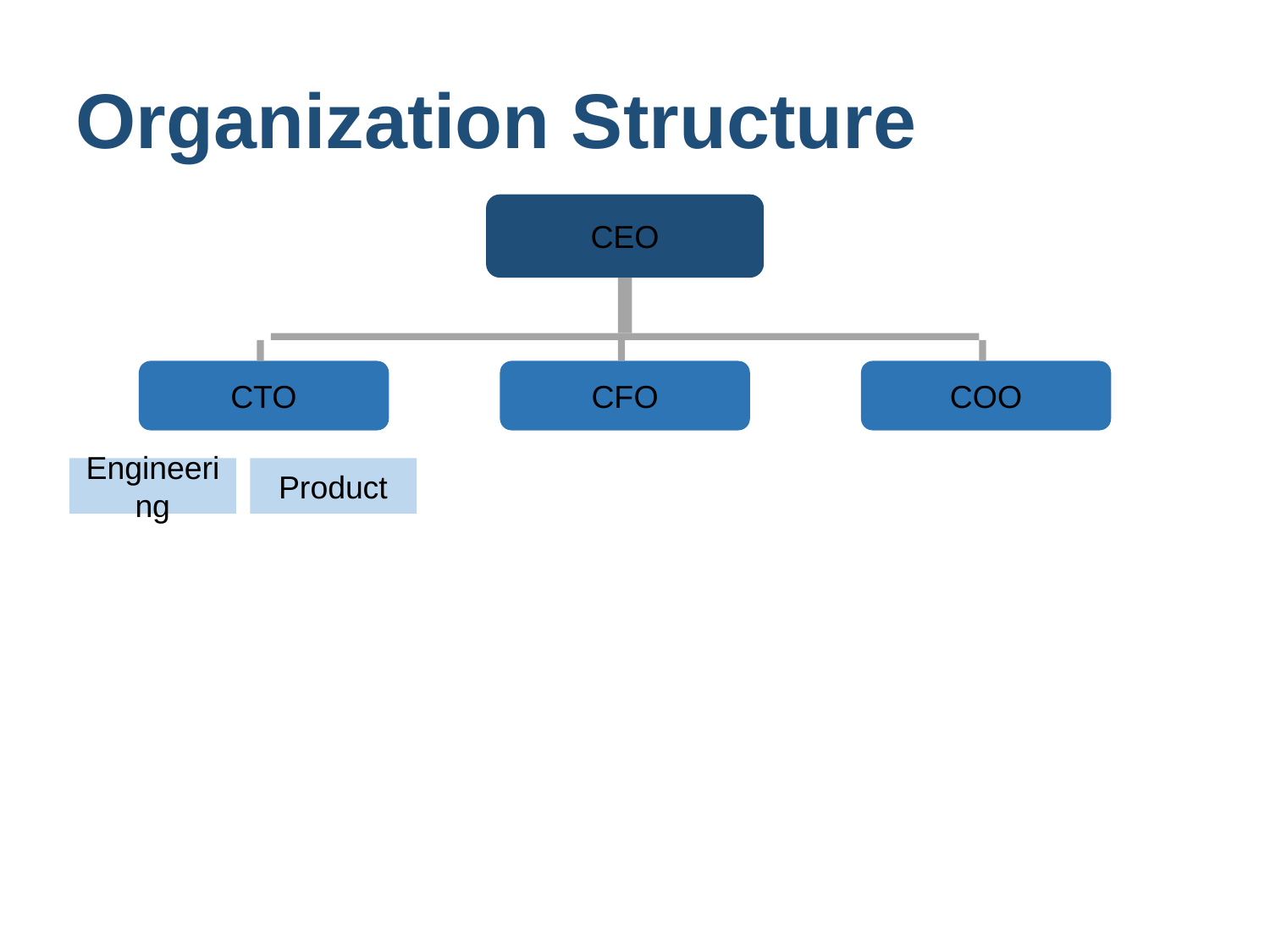

Organization Structure
CEO

CTO
CFO
COO
Engineering
Product